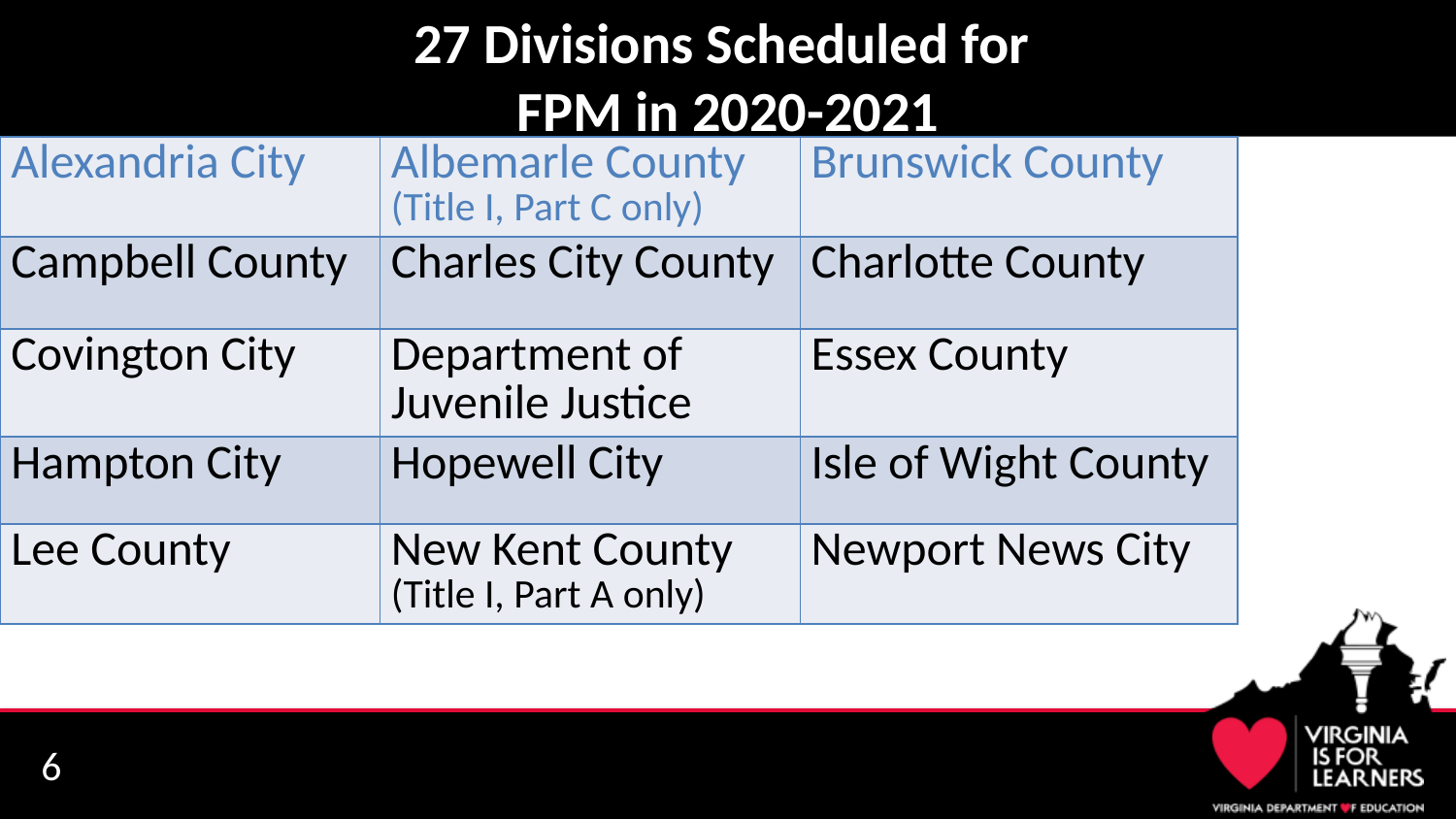

# 27 Divisions Scheduled for FPM in 2020-2021
| Alexandria City | Albemarle County (Title I, Part C only) | Brunswick County |
| --- | --- | --- |
| Campbell County | Charles City County | Charlotte County |
| Covington City | Department of Juvenile Justice | Essex County |
| Hampton City | Hopewell City | Isle of Wight County |
| Lee County | New Kent County (Title I, Part A only) | Newport News City |